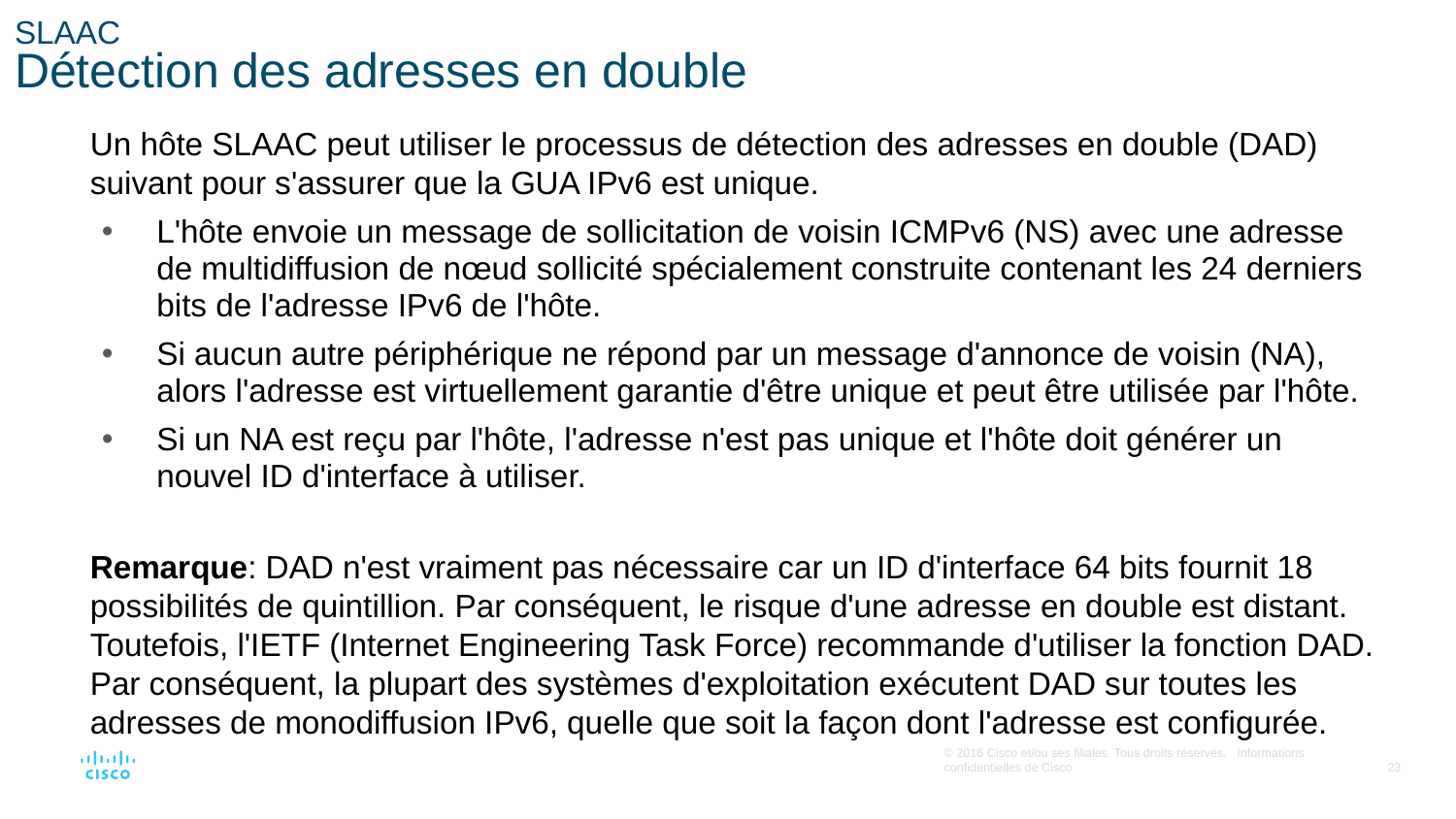

# SLAAC Détection des adresses en double
Un hôte SLAAC peut utiliser le processus de détection des adresses en double (DAD) suivant pour s'assurer que la GUA IPv6 est unique.
L'hôte envoie un message de sollicitation de voisin ICMPv6 (NS) avec une adresse de multidiffusion de nœud sollicité spécialement construite contenant les 24 derniers bits de l'adresse IPv6 de l'hôte.
Si aucun autre périphérique ne répond par un message d'annonce de voisin (NA), alors l'adresse est virtuellement garantie d'être unique et peut être utilisée par l'hôte.
Si un NA est reçu par l'hôte, l'adresse n'est pas unique et l'hôte doit générer un nouvel ID d'interface à utiliser.

Remarque: DAD n'est vraiment pas nécessaire car un ID d'interface 64 bits fournit 18 possibilités de quintillion. Par conséquent, le risque d'une adresse en double est distant. Toutefois, l'IETF (Internet Engineering Task Force) recommande d'utiliser la fonction DAD. Par conséquent, la plupart des systèmes d'exploitation exécutent DAD sur toutes les adresses de monodiffusion IPv6, quelle que soit la façon dont l'adresse est configurée.